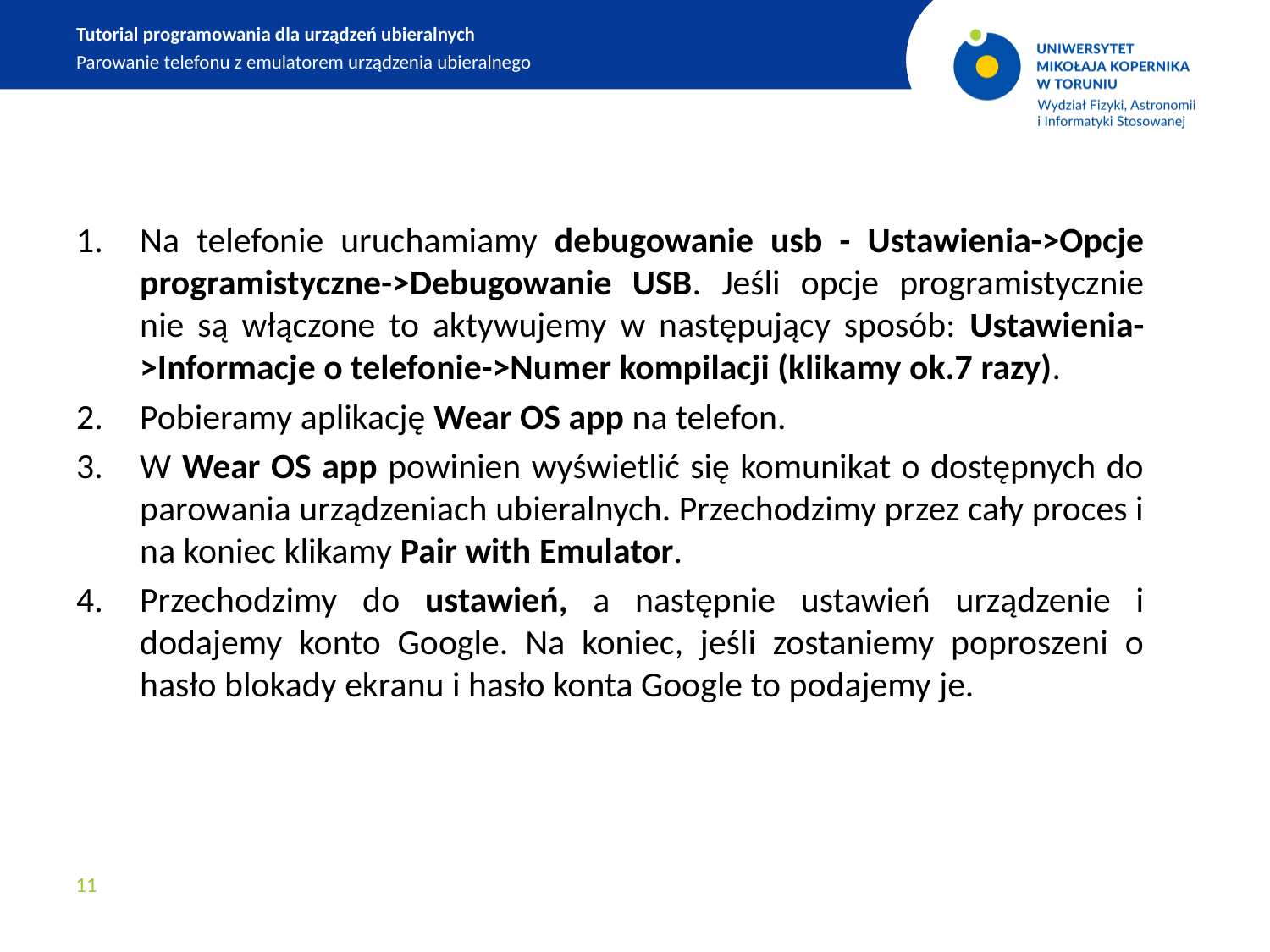

Tutorial programowania dla urządzeń ubieralnych

Parowanie telefonu z emulatorem urządzenia ubieralnego
Na telefonie uruchamiamy debugowanie usb - Ustawienia->Opcje programistyczne->Debugowanie USB. Jeśli opcje programistycznie nie są włączone to aktywujemy w następujący sposób: Ustawienia->Informacje o telefonie->Numer kompilacji (klikamy ok.7 razy).
Pobieramy aplikację Wear OS app na telefon.
W Wear OS app powinien wyświetlić się komunikat o dostępnych do parowania urządzeniach ubieralnych. Przechodzimy przez cały proces i na koniec klikamy Pair with Emulator.
Przechodzimy do ustawień, a następnie ustawień urządzenie i dodajemy konto Google. Na koniec, jeśli zostaniemy poproszeni o hasło blokady ekranu i hasło konta Google to podajemy je.